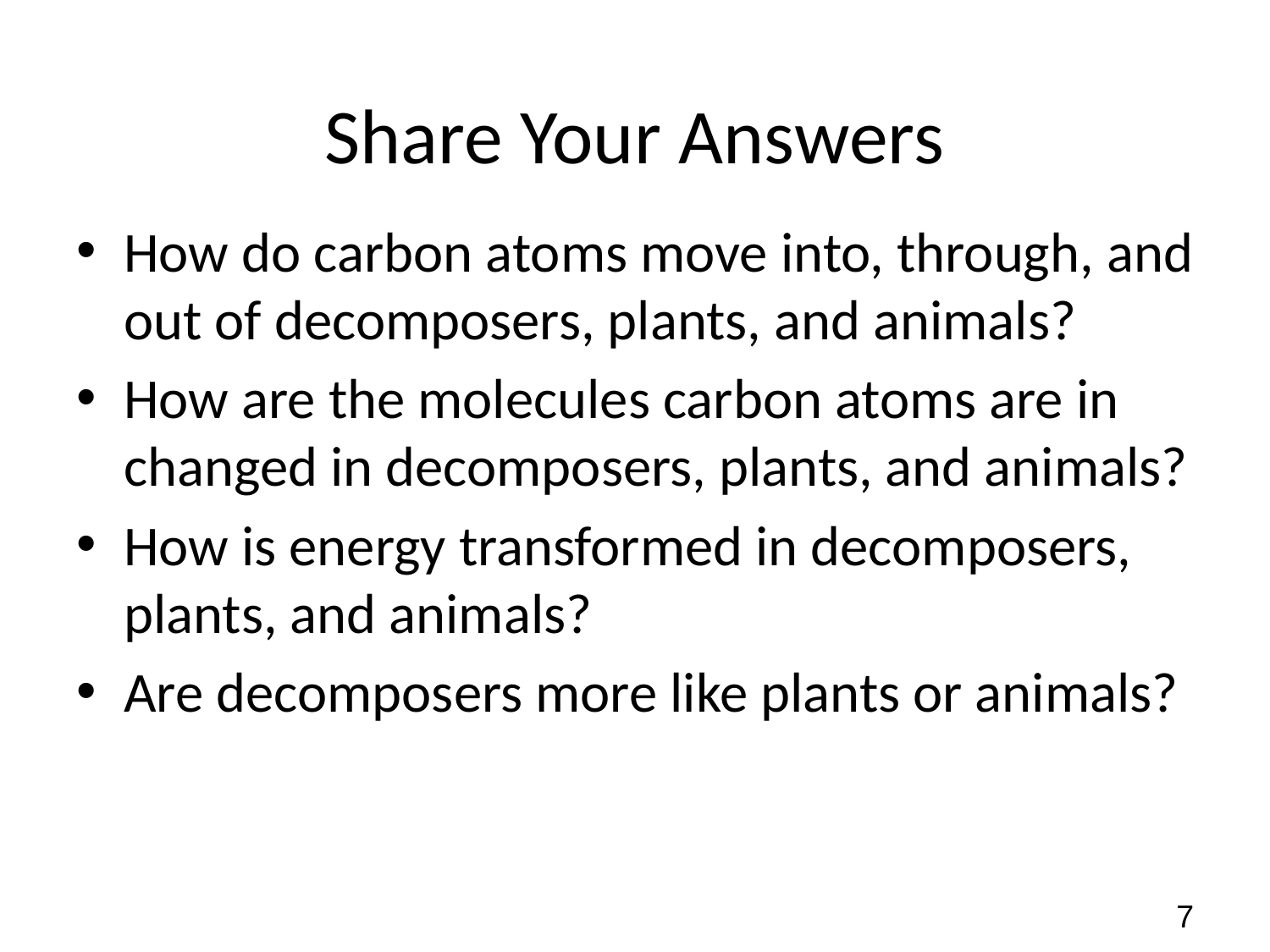

# Share Your Answers
How do carbon atoms move into, through, and out of decomposers, plants, and animals?
How are the molecules carbon atoms are in changed in decomposers, plants, and animals?
How is energy transformed in decomposers, plants, and animals?
Are decomposers more like plants or animals?
7